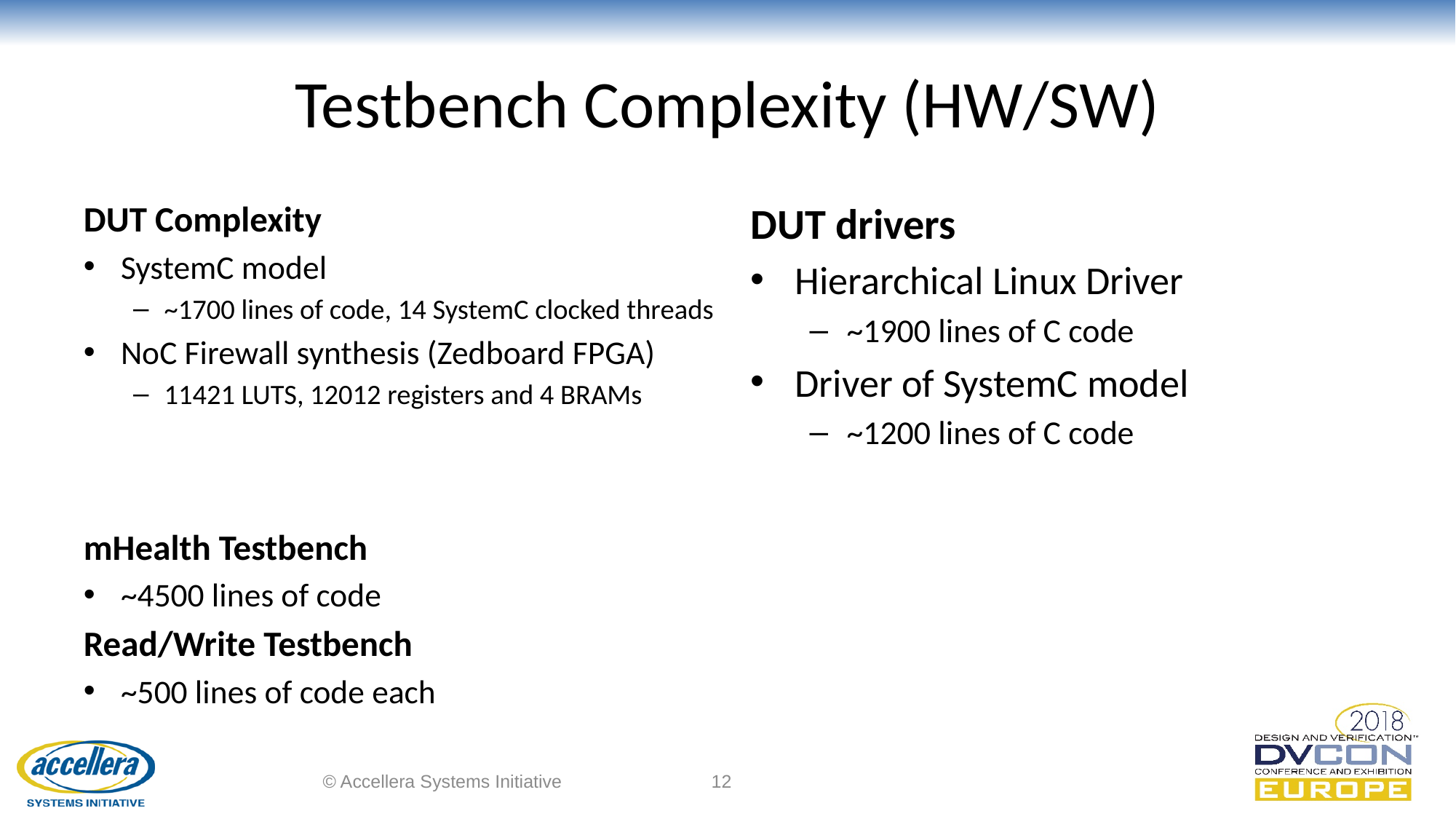

# Testbench Complexity (HW/SW)
DUT Complexity
SystemC model
~1700 lines of code, 14 SystemC clocked threads
NoC Firewall synthesis (Zedboard FPGA)
11421 LUTS, 12012 registers and 4 BRAMs

mHealth Testbench
~4500 lines of code
Read/Write Testbench
~500 lines of code each
DUT drivers
Hierarchical Linux Driver
~1900 lines of C code
Driver of SystemC model
~1200 lines of C code
© Accellera Systems Initiative
12